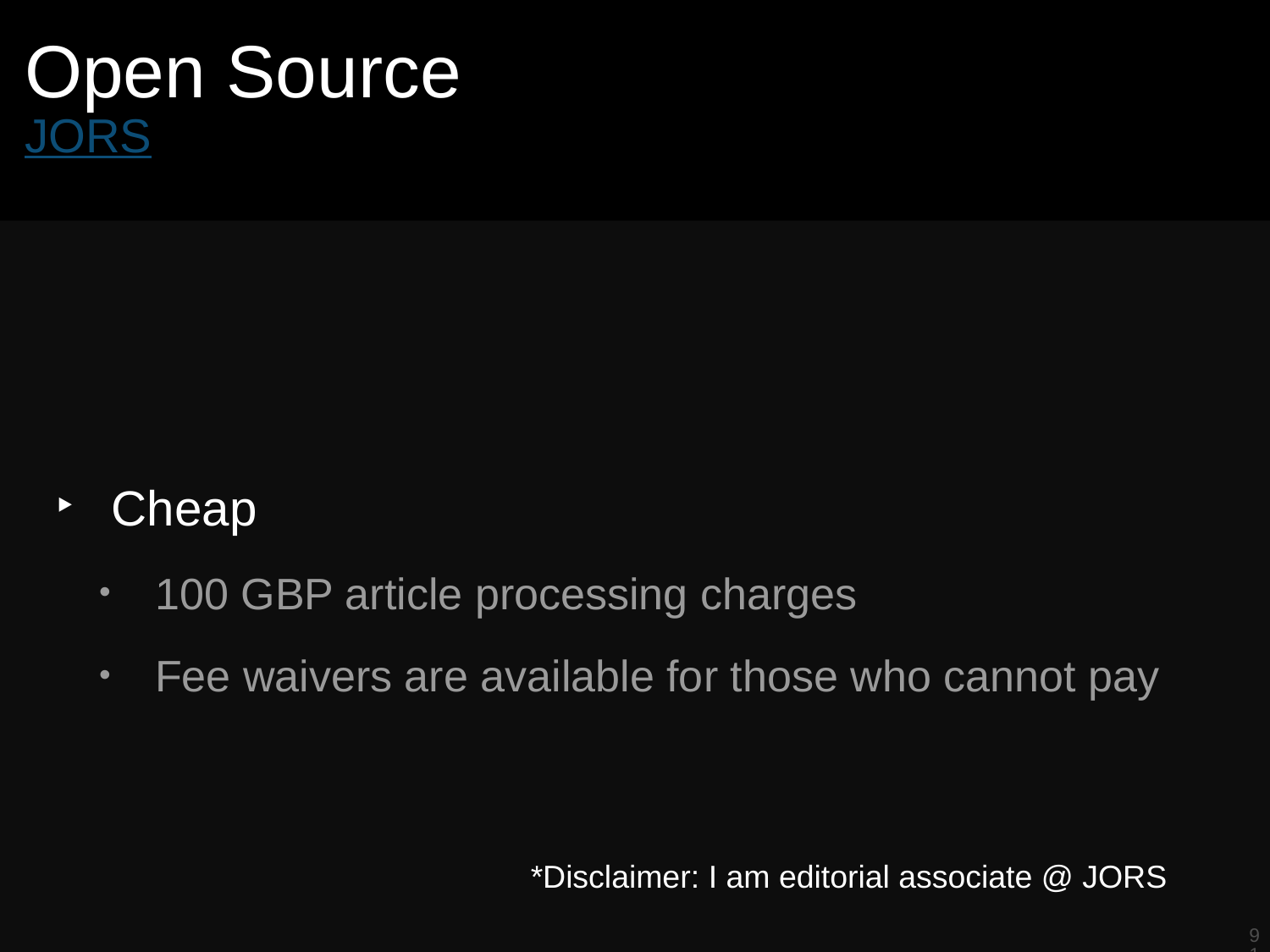

# Open Source
JORS
Cheap
100 GBP article processing charges
Fee waivers are available for those who cannot pay
*Disclaimer: I am editorial associate @ JORS
91